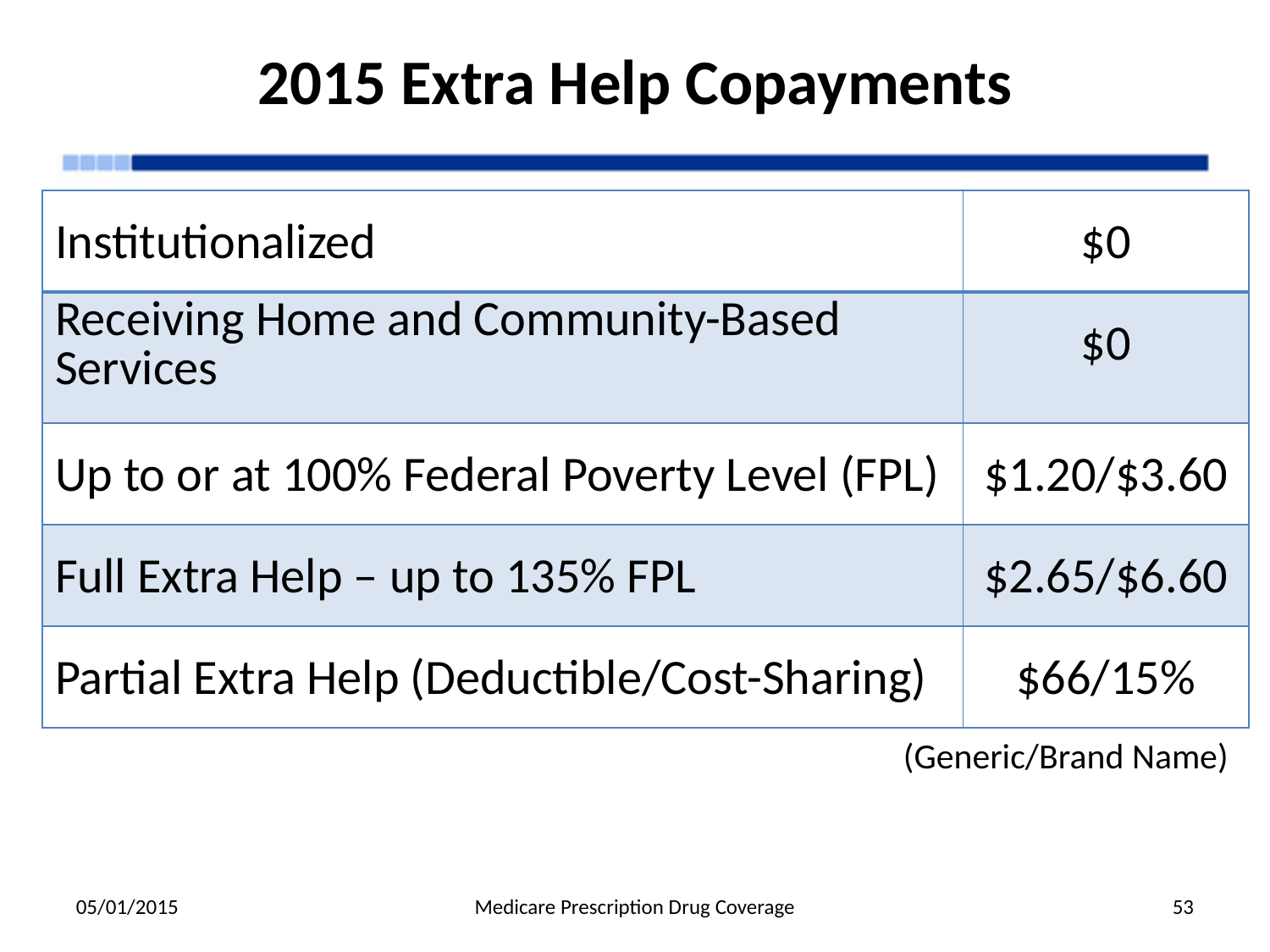

# 2015 Extra Help Copayments
| Institutionalized | $0 |
| --- | --- |
| Receiving Home and Community-Based Services | $0 |
| Up to or at 100% Federal Poverty Level (FPL) | $1.20/$3.60 |
| Full Extra Help – up to 135% FPL | $2.65/$6.60 |
| Partial Extra Help (Deductible/Cost-Sharing) | $66/15% |
(Generic/Brand Name)
05/01/2015
Medicare Prescription Drug Coverage
53